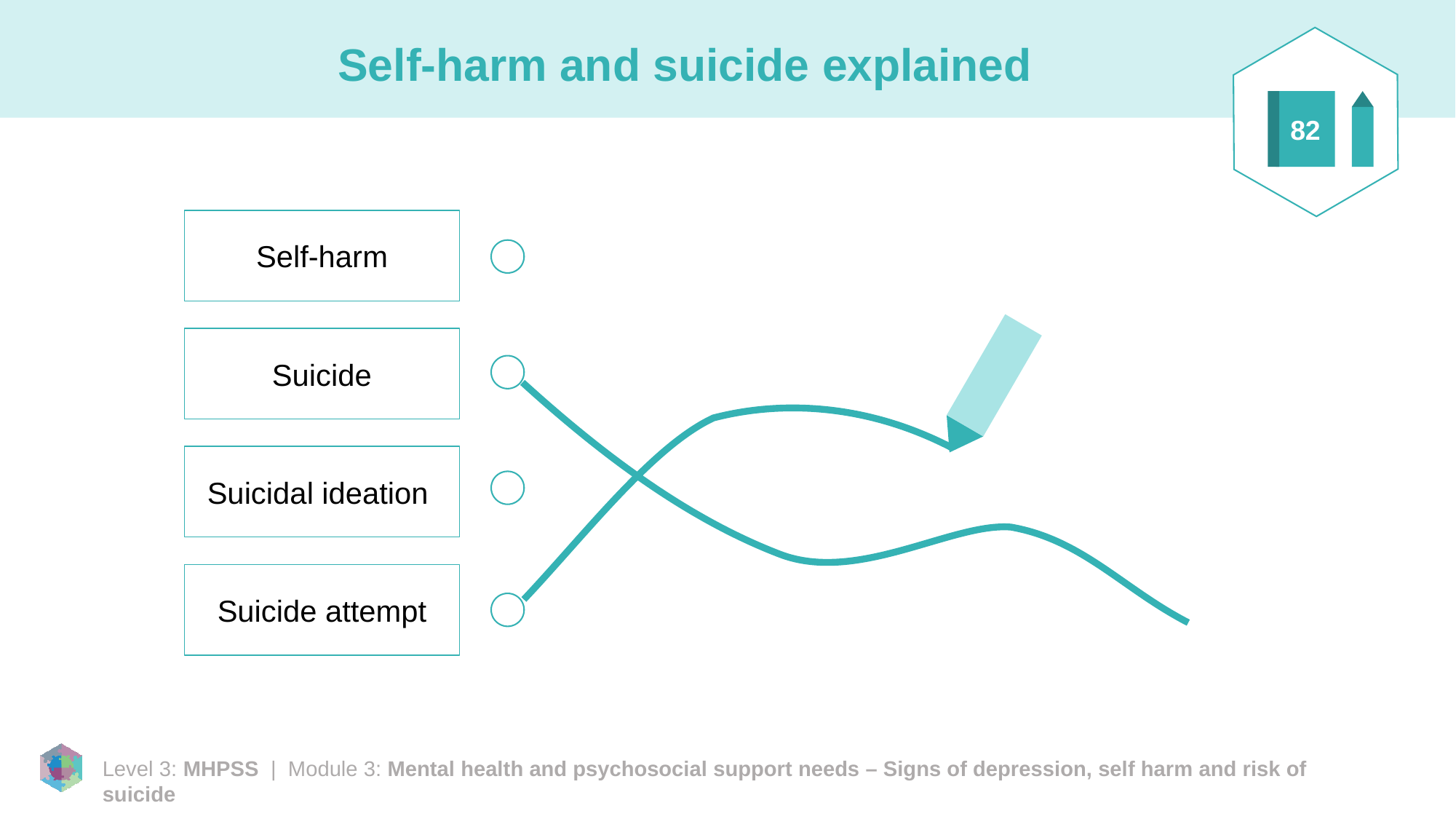

82

# Self-harm and suicide explained
Self-harm
Suicide
Suicidal ideation
Suicide attempt